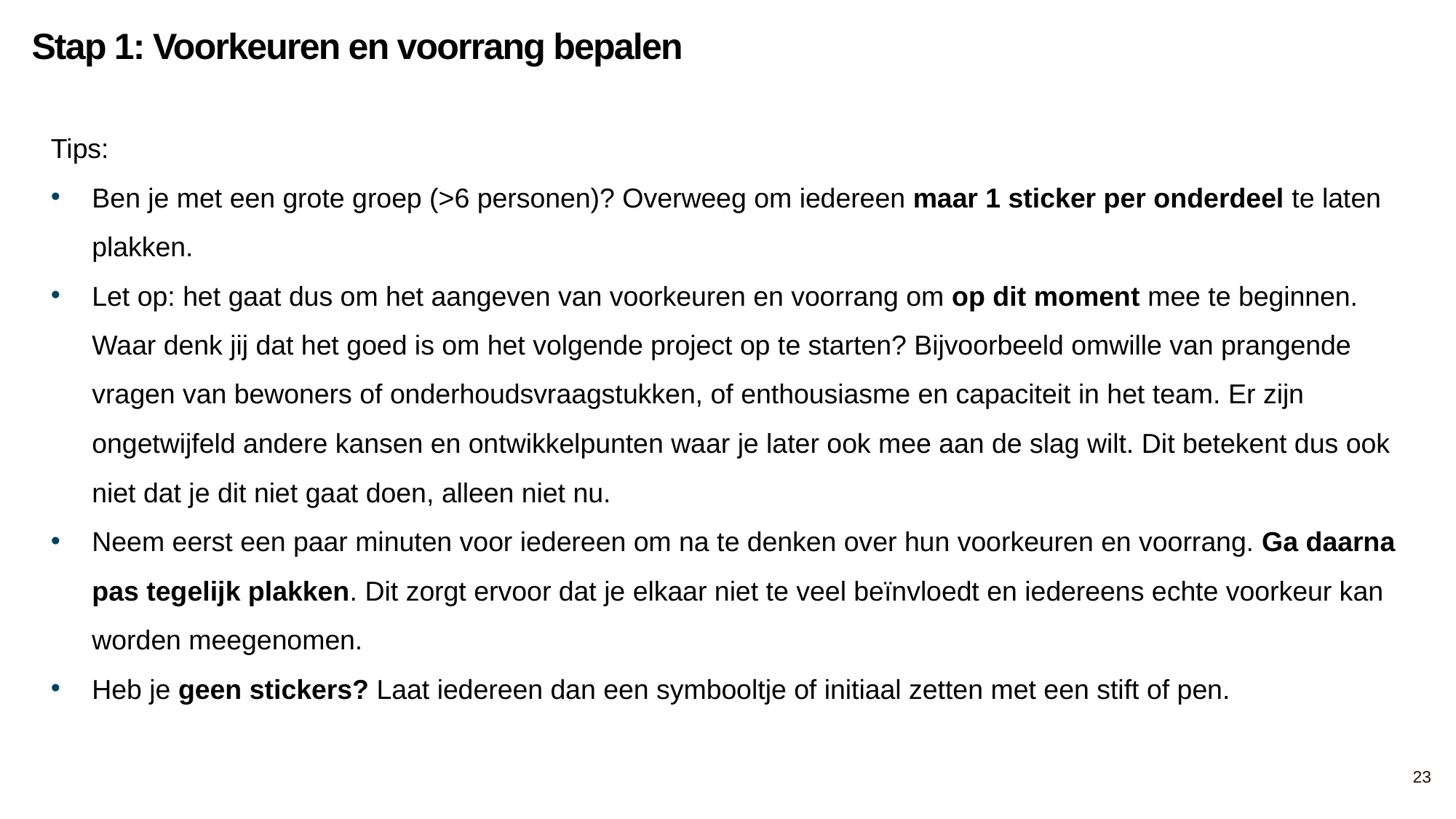

Stap 1: Voorkeuren en voorrang bepalen
Tips:
Ben je met een grote groep (>6 personen)? Overweeg om iedereen maar 1 sticker per onderdeel te laten plakken.
Let op: het gaat dus om het aangeven van voorkeuren en voorrang om op dit moment mee te beginnen. Waar denk jij dat het goed is om het volgende project op te starten? Bijvoorbeeld omwille van prangende vragen van bewoners of onderhoudsvraagstukken, of enthousiasme en capaciteit in het team. Er zijn ongetwijfeld andere kansen en ontwikkelpunten waar je later ook mee aan de slag wilt. Dit betekent dus ook niet dat je dit niet gaat doen, alleen niet nu.
Neem eerst een paar minuten voor iedereen om na te denken over hun voorkeuren en voorrang. Ga daarna pas tegelijk plakken. Dit zorgt ervoor dat je elkaar niet te veel beïnvloedt en iedereens echte voorkeur kan worden meegenomen.
Heb je geen stickers? Laat iedereen dan een symbooltje of initiaal zetten met een stift of pen.

23